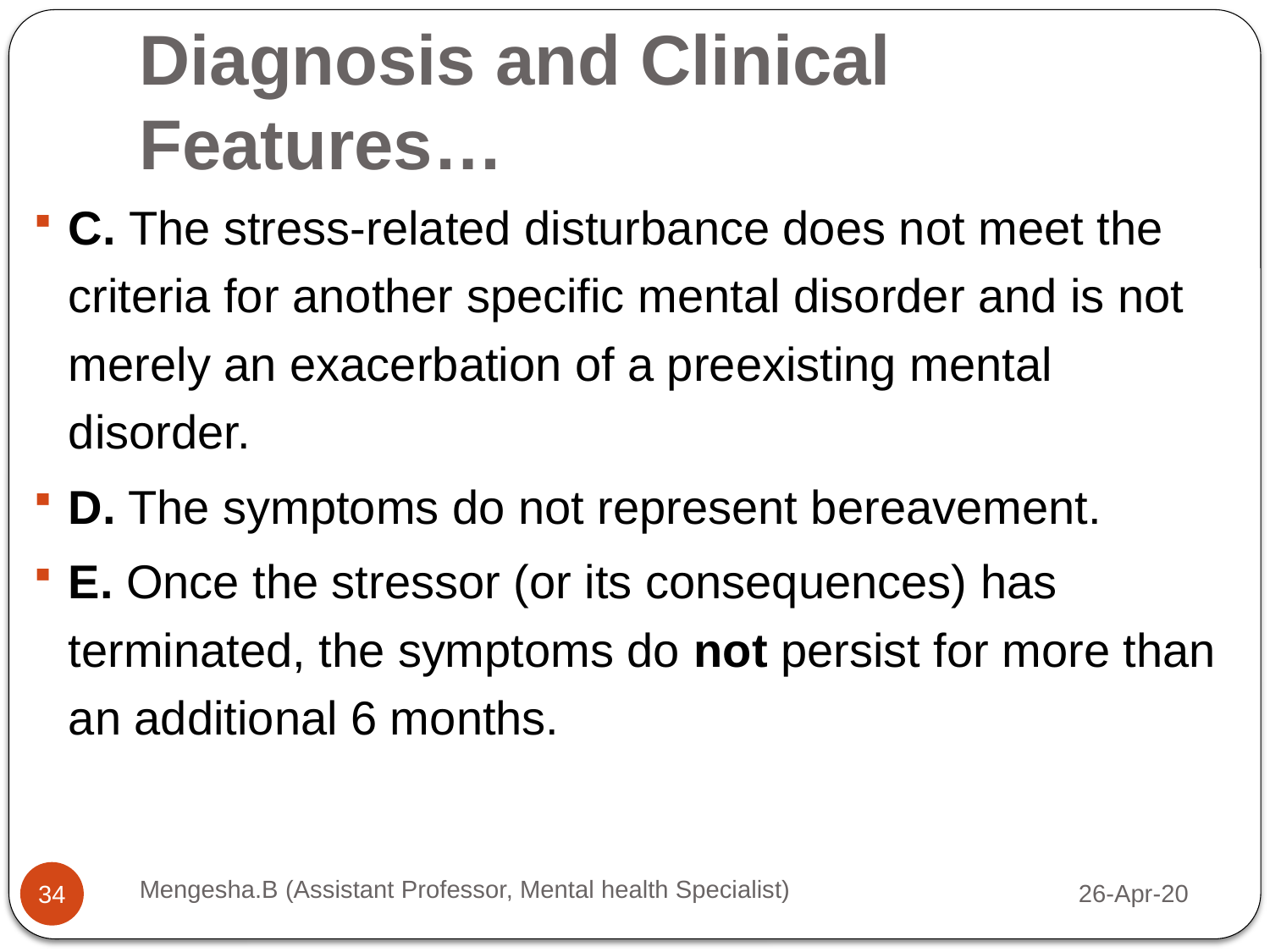

# Diagnosis and Clinical Features…
C. The stress-related disturbance does not meet the criteria for another specific mental disorder and is not merely an exacerbation of a preexisting mental disorder.
D. The symptoms do not represent bereavement.
E. Once the stressor (or its consequences) has terminated, the symptoms do not persist for more than an additional 6 months.

Mengesha.B (Assistant Professor, Mental health Specialist)
26-Apr-20
34